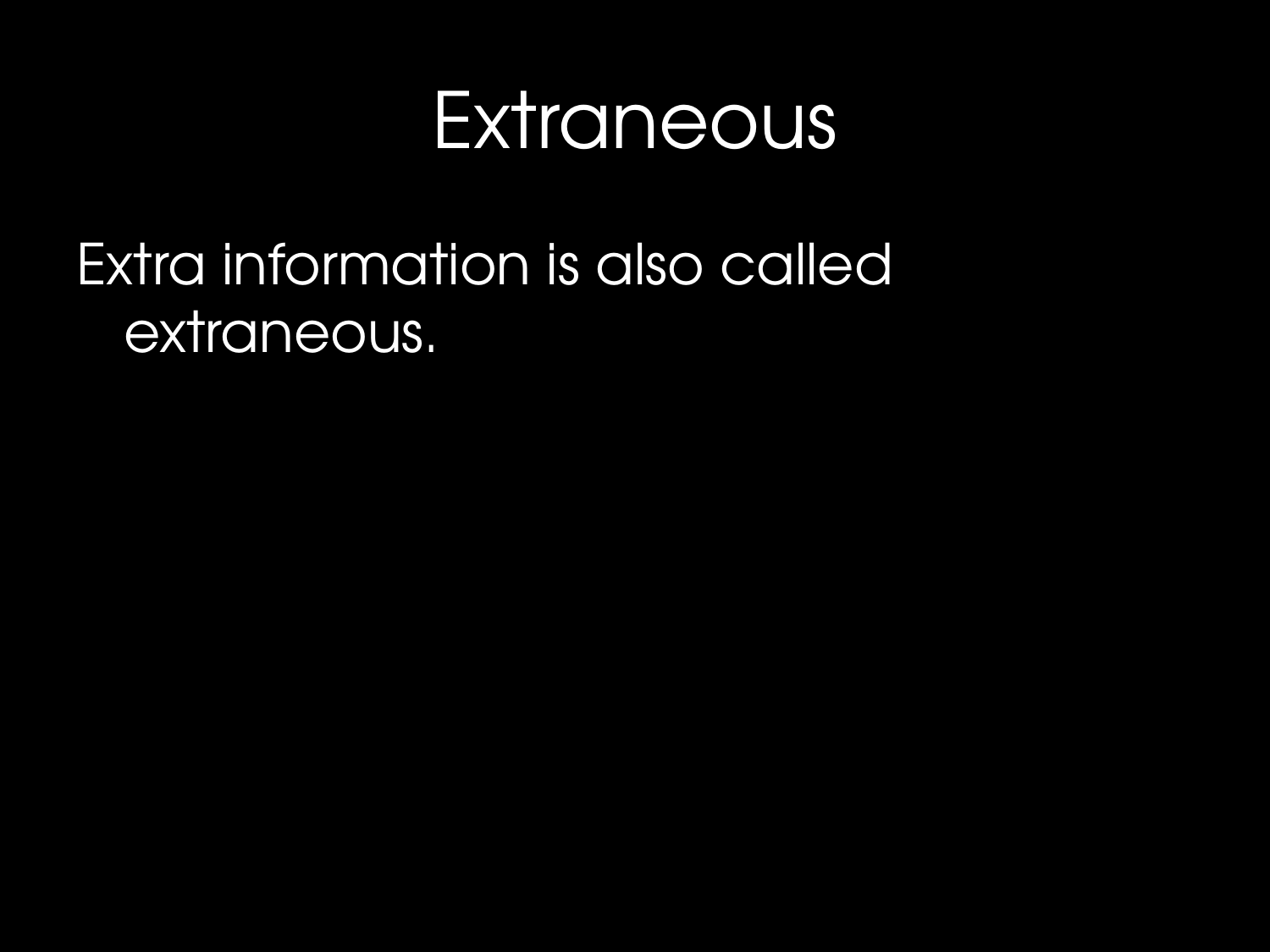

# Extraneous
Extra information is also called extraneous.